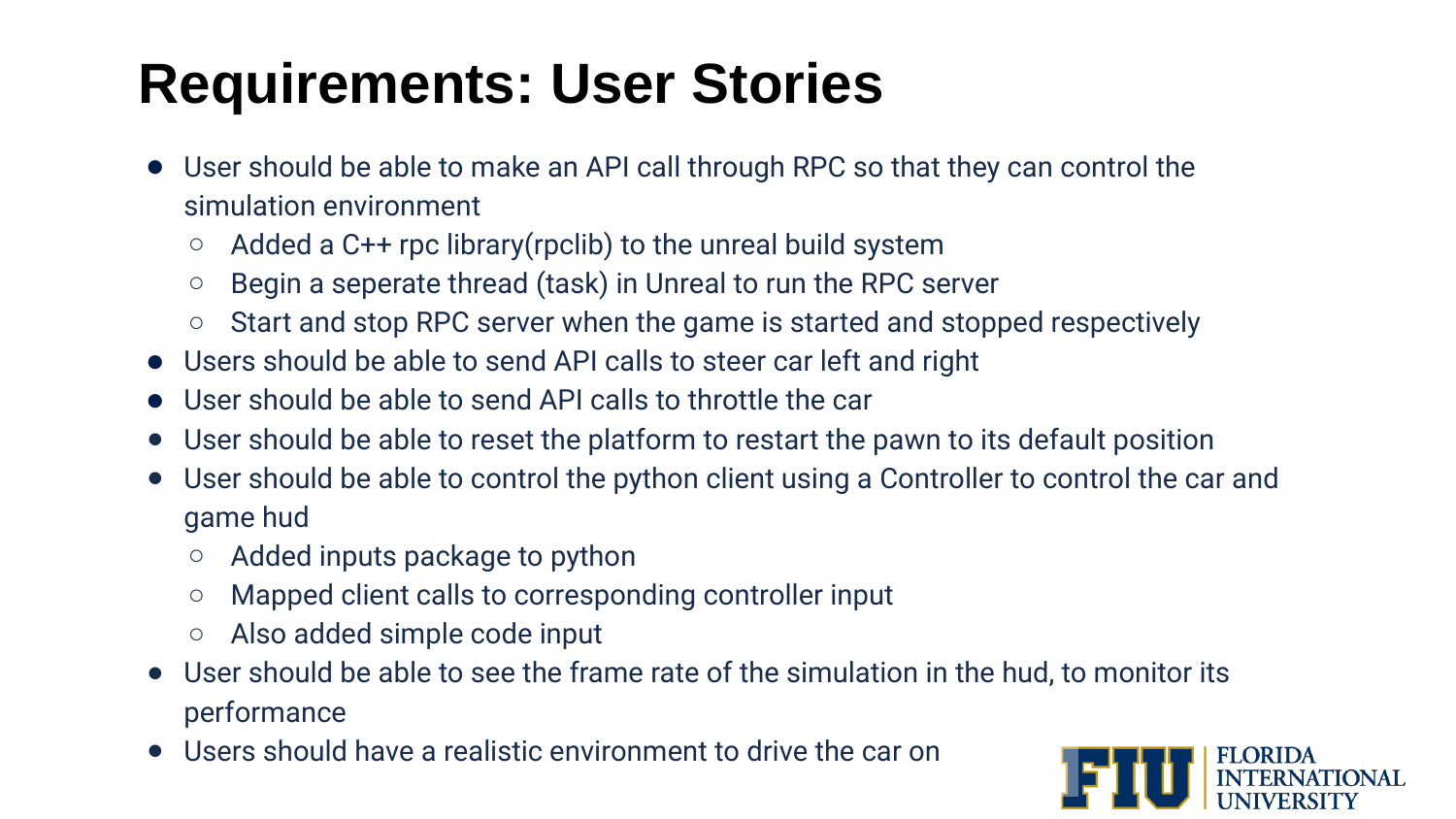

# Requirements: User Stories
User should be able to make an API call through RPC so that they can control the simulation environment
Added a C++ rpc library(rpclib) to the unreal build system
Begin a seperate thread (task) in Unreal to run the RPC server
Start and stop RPC server when the game is started and stopped respectively
Users should be able to send API calls to steer car left and right
User should be able to send API calls to throttle the car
User should be able to reset the platform to restart the pawn to its default position
User should be able to control the python client using a Controller to control the car and game hud
Added inputs package to python
Mapped client calls to corresponding controller input
Also added simple code input
User should be able to see the frame rate of the simulation in the hud, to monitor its performance
Users should have a realistic environment to drive the car on